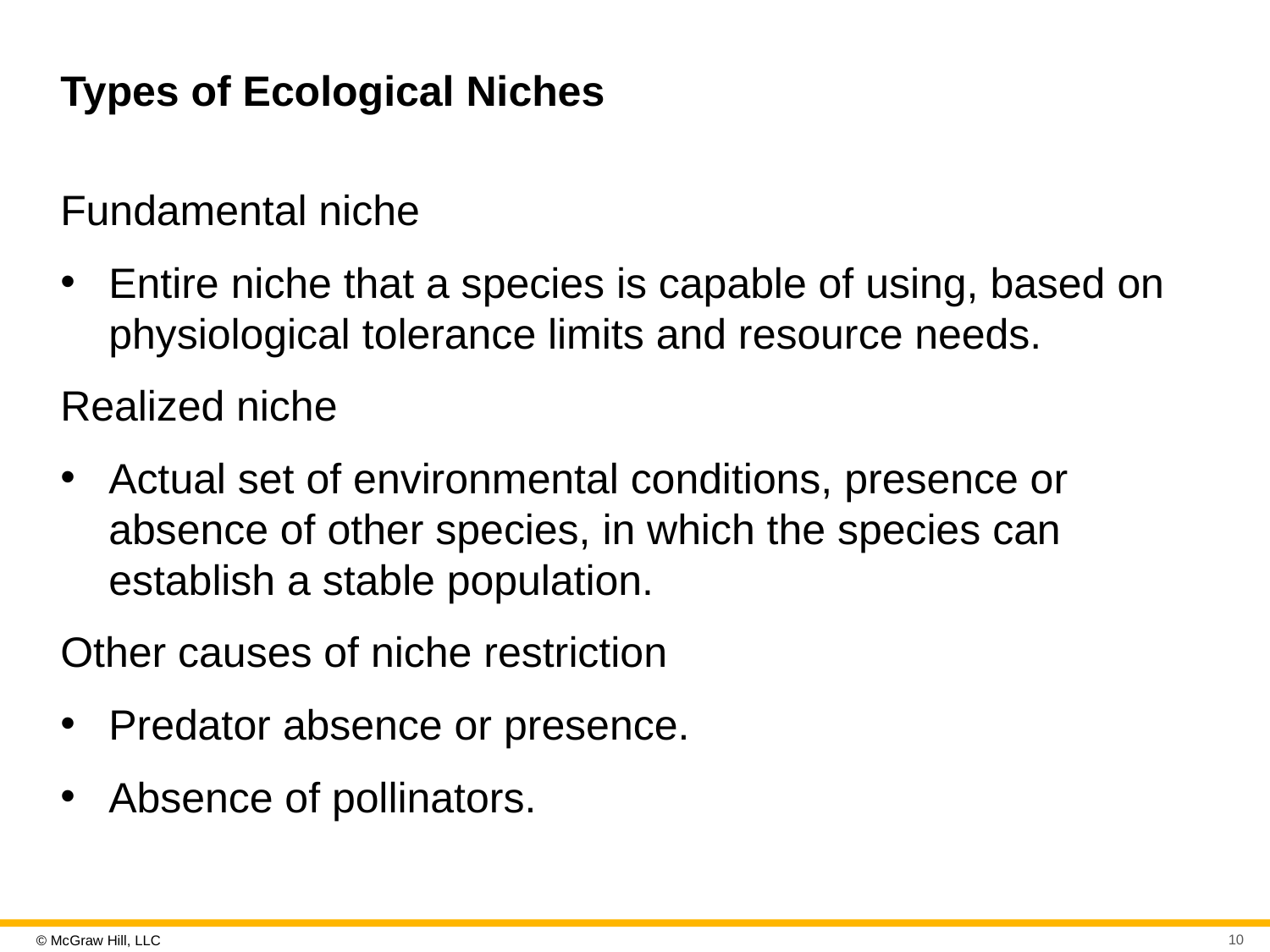

# Types of Ecological Niches
Fundamental niche
Entire niche that a species is capable of using, based on physiological tolerance limits and resource needs.
Realized niche
Actual set of environmental conditions, presence or absence of other species, in which the species can establish a stable population.
Other causes of niche restriction
Predator absence or presence.
Absence of pollinators.
10